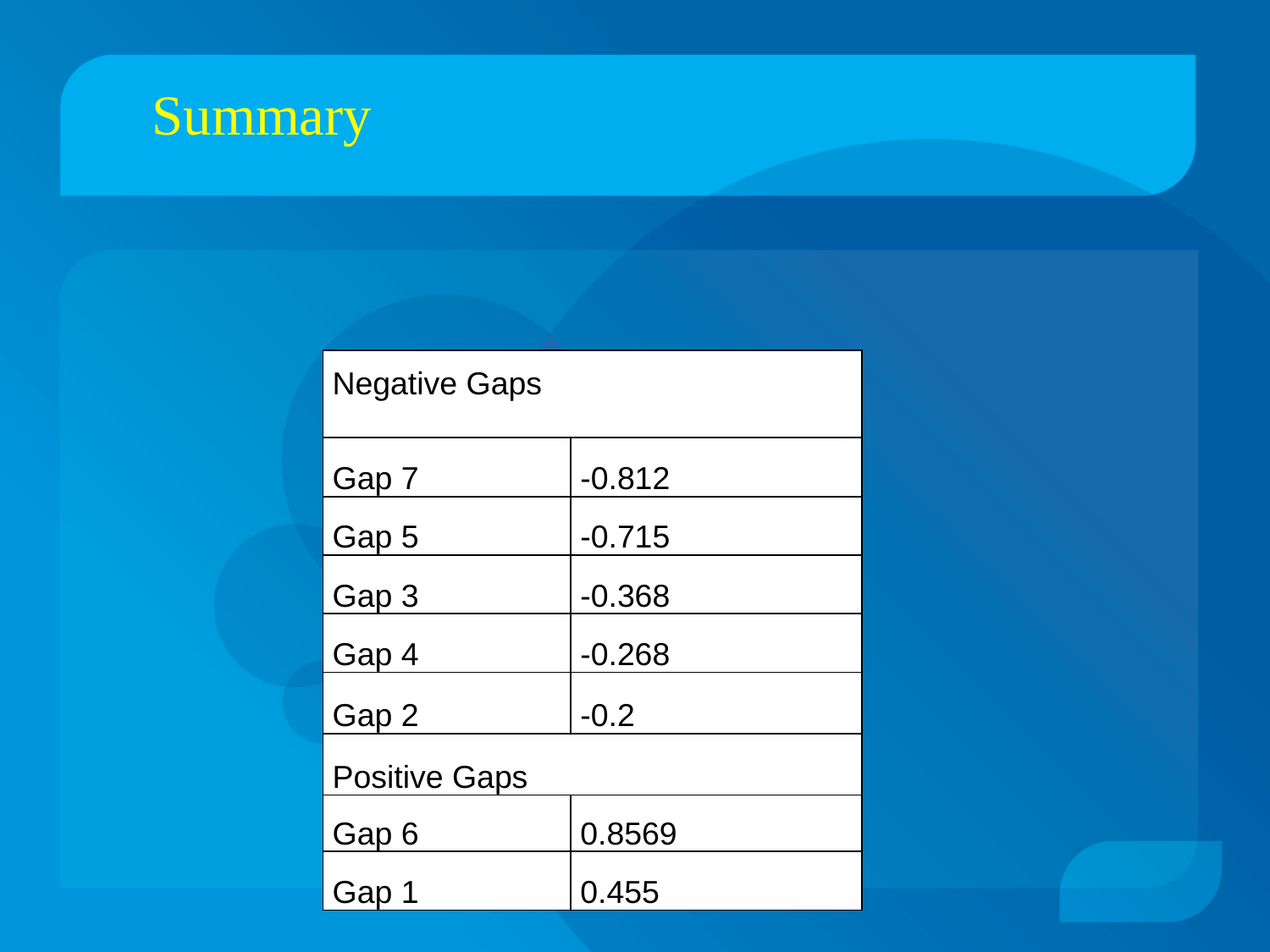

Summary
| Negative Gaps |  |
| --- | --- |
| Gap 7 | -0.812 |
| Gap 5 | -0.715 |
| Gap 3 | -0.368 |
| Gap 4 | -0.268 |
| Gap 2 | -0.2 |
| Positive Gaps |  |
| Gap 6 | 0.8569 |
| Gap 1 | 0.455 |